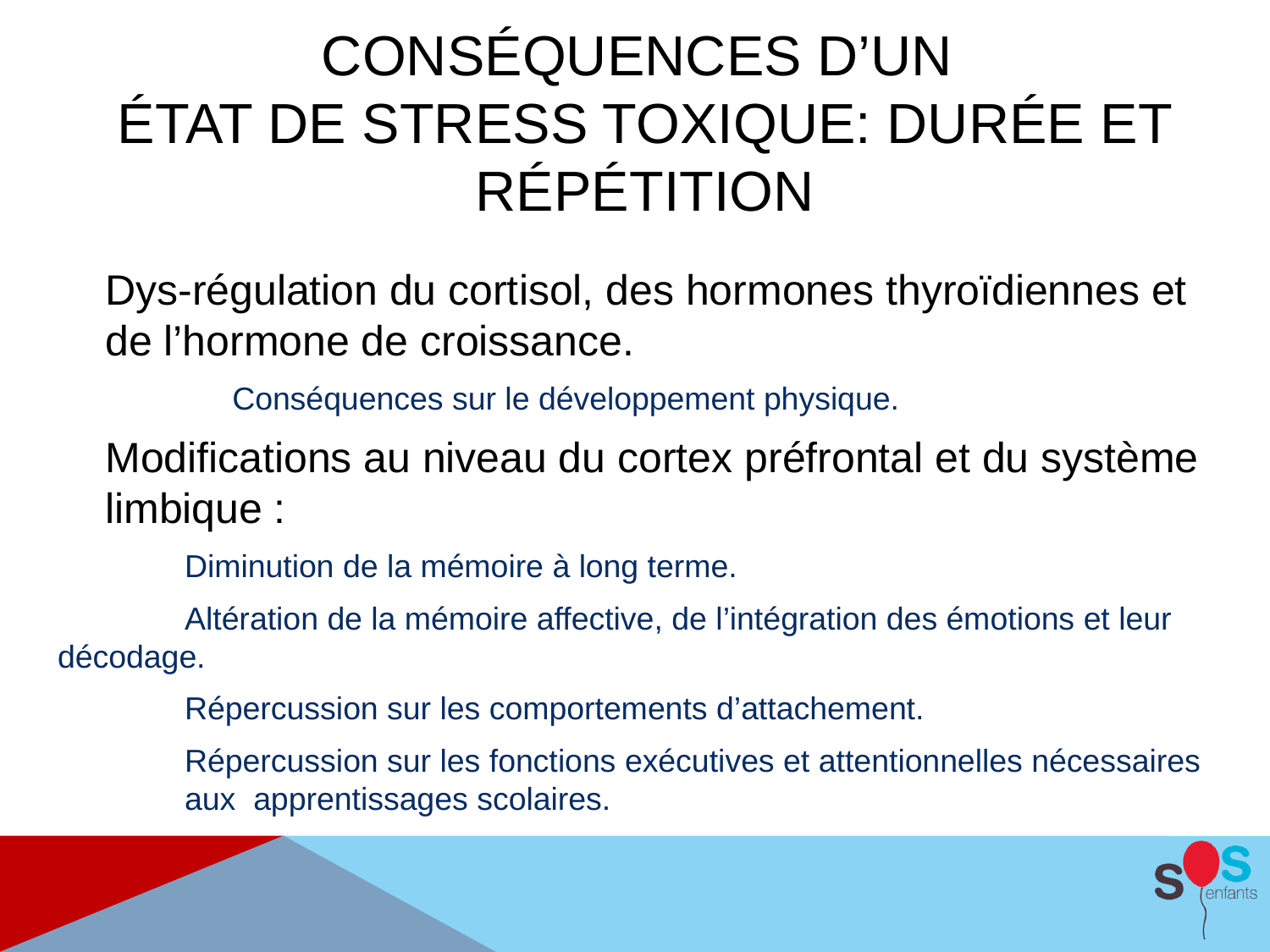

# Conséquences d’un état de stress toxique: durée et répétition
Dys-régulation du cortisol, des hormones thyroïdiennes et de l’hormone de croissance.
		Conséquences sur le développement physique.
Modifications au niveau du cortex préfrontal et du système limbique :
	Diminution de la mémoire à long terme.
	Altération de la mémoire affective, de l’intégration des émotions et leur 	décodage.
	Répercussion sur les comportements d’attachement.
	Répercussion sur les fonctions exécutives et attentionnelles nécessaires 	aux  apprentissages scolaires.